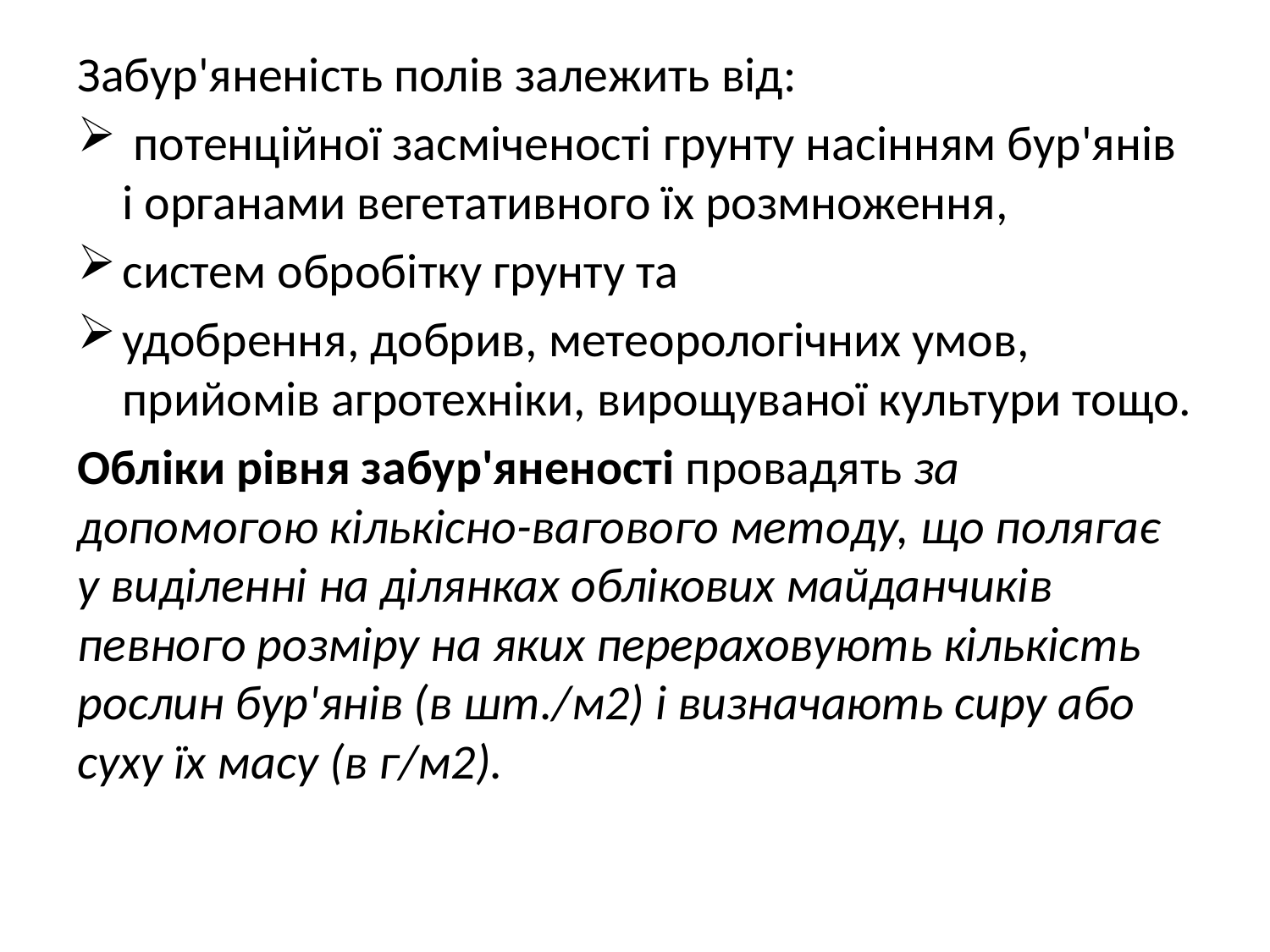

Забур'яненість полів залежить від:
 потенційної засміченості грунту насінням бур'янів і органами вегетативного їх розмноження,
систем обробітку грунту та
удобрення, добрив, метеорологічних умов, прийомів агротехніки, вирощуваної культури тощо.
Обліки рівня забур'яненості провадять за допомогою кількісно-вагового методу, що полягає у виділенні на ділянках облікових майданчиків певного розміру на яких перераховують кількість рослин бур'янів (в шт./м2) і визначають сиру або суху їх масу (в г/м2).